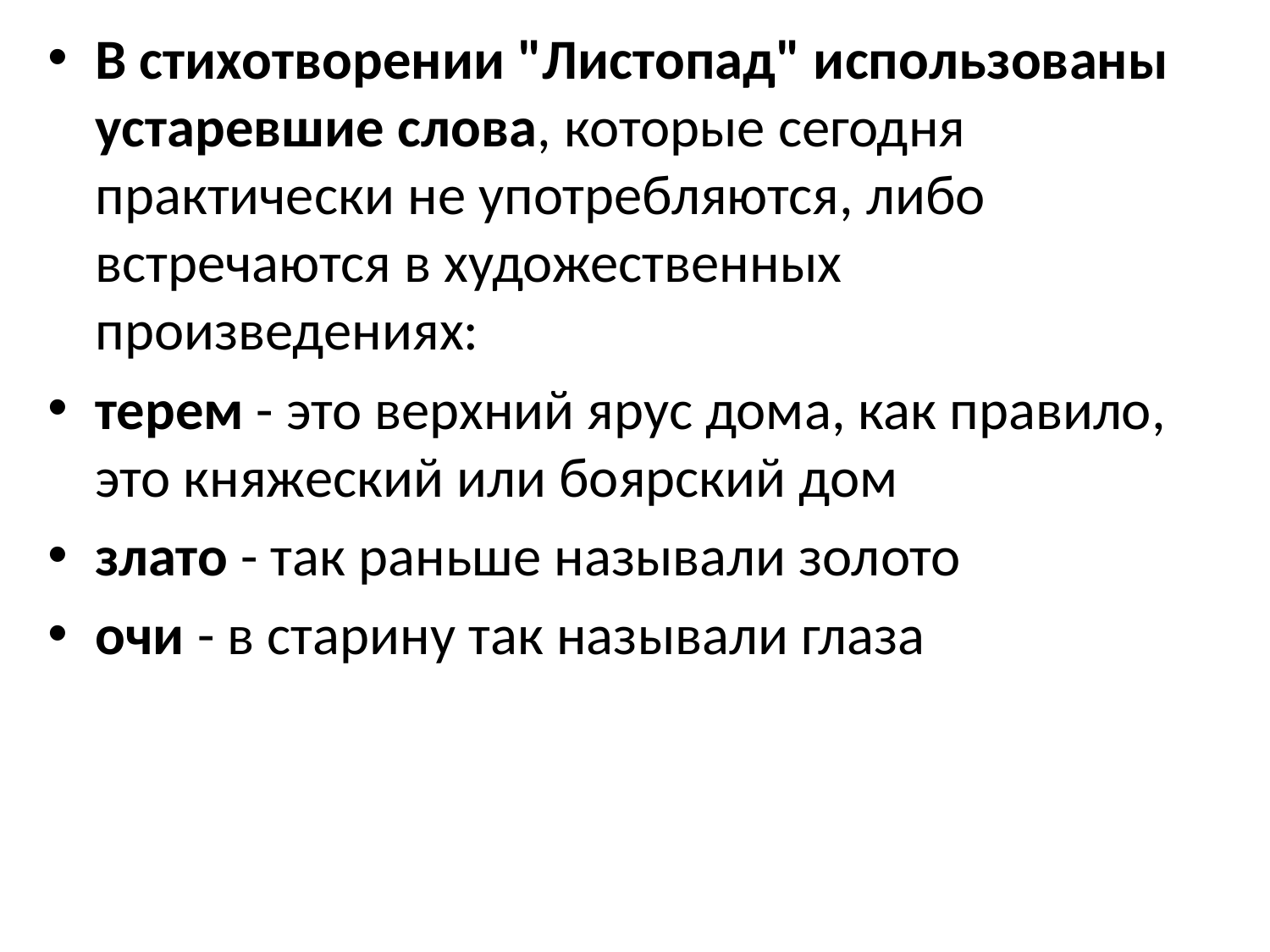

В стихотворении "Листопад" использованы устаревшие слова, которые сегодня практически не употребляются, либо встречаются в художественных произведениях:
терем - это верхний ярус дома, как правило, это княжеский или боярский дом
злато - так раньше называли золото
очи - в старину так называли глаза